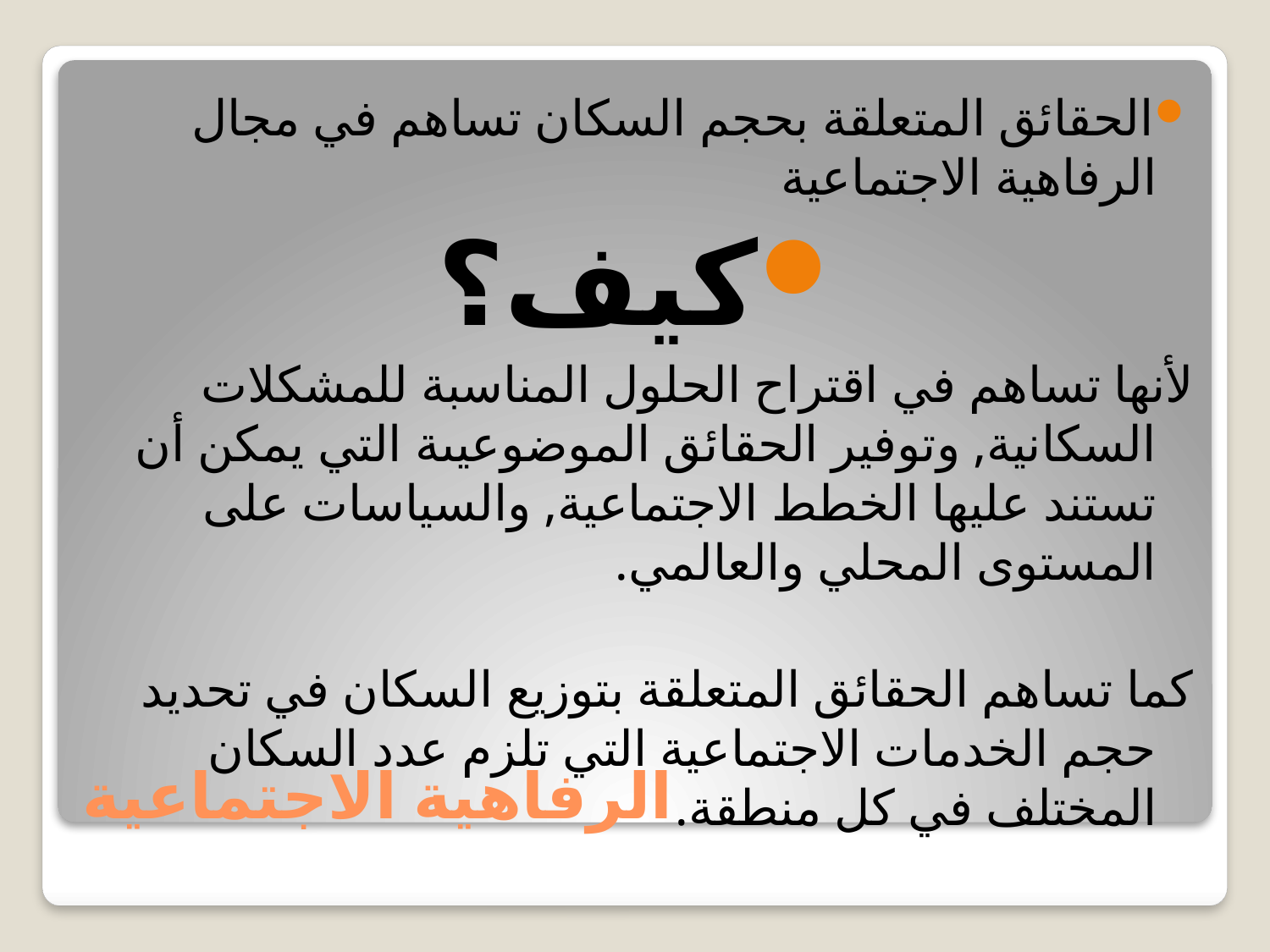

الحقائق المتعلقة بحجم السكان تساهم في مجال الرفاهية الاجتماعية
كيف؟
لأنها تساهم في اقتراح الحلول المناسبة للمشكلات السكانية, وتوفير الحقائق الموضوعيىة التي يمكن أن تستند عليها الخطط الاجتماعية, والسياسات على المستوى المحلي والعالمي.

كما تساهم الحقائق المتعلقة بتوزيع السكان في تحديد حجم الخدمات الاجتماعية التي تلزم عدد السكان المختلف في كل منطقة.
# الرفاهية الاجتماعية